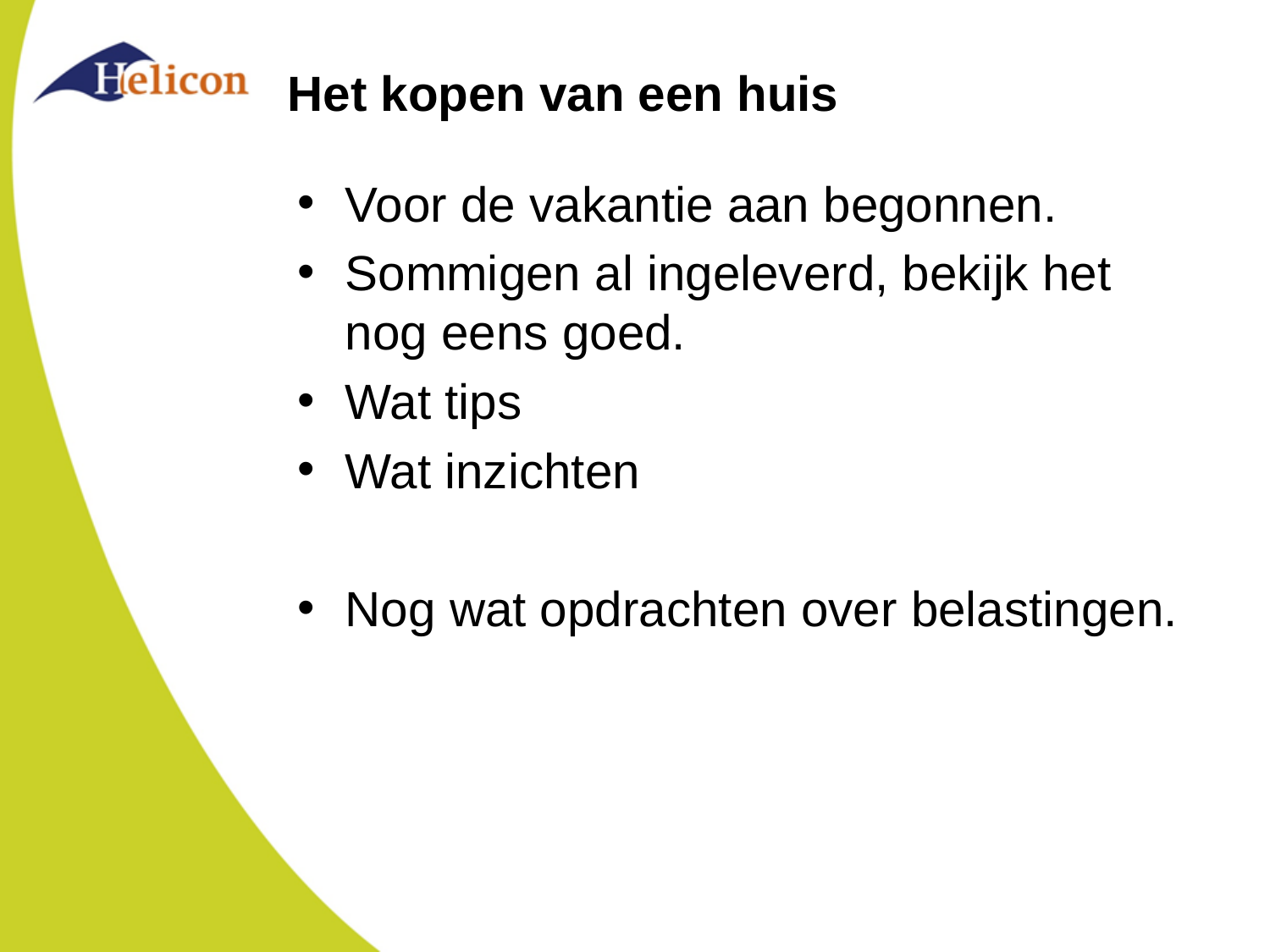

# Het kopen van een huis
Voor de vakantie aan begonnen.
Sommigen al ingeleverd, bekijk het nog eens goed.
Wat tips
Wat inzichten

Nog wat opdrachten over belastingen.